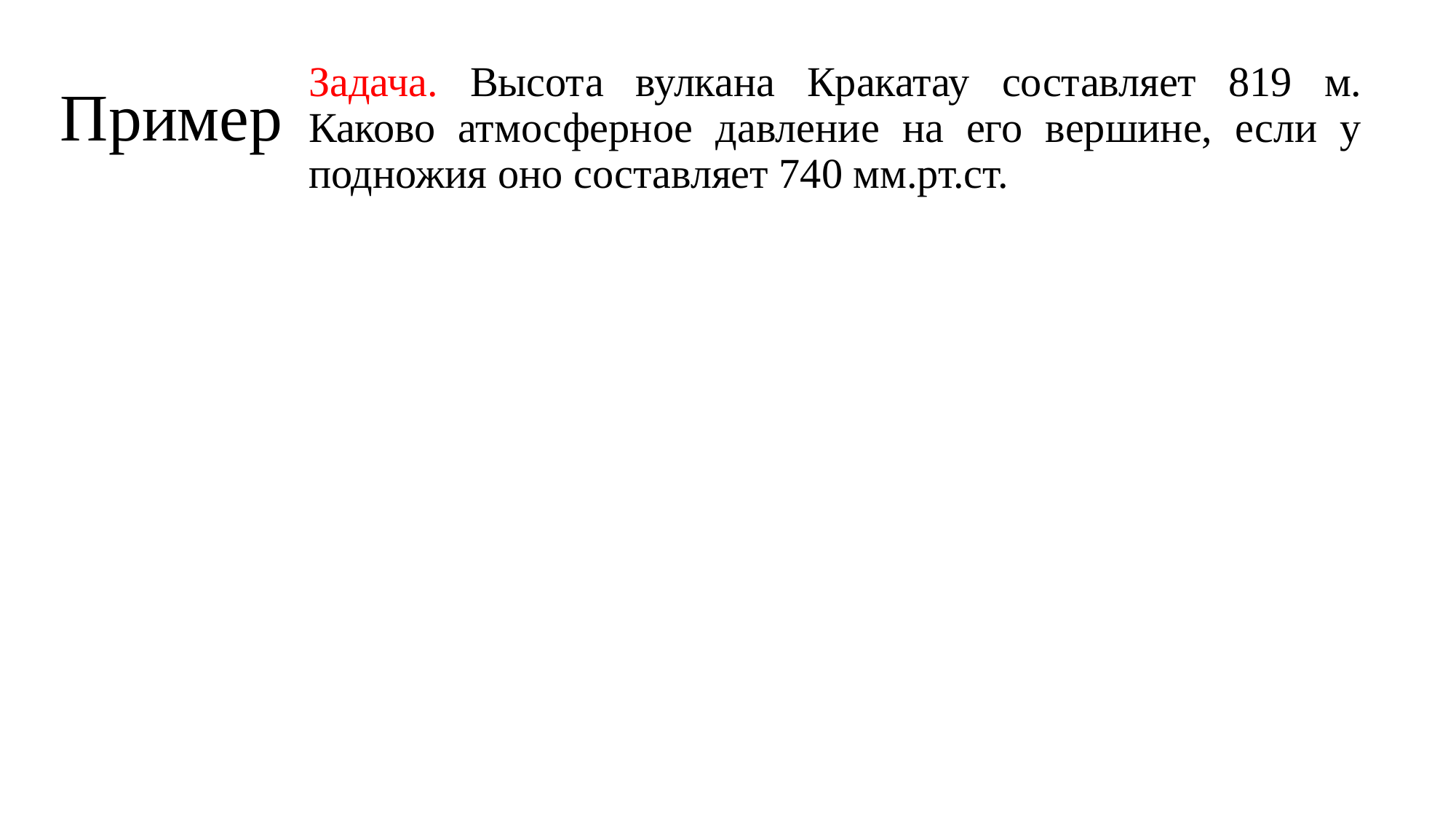

# Пример
Задача. Высота вулкана Кракатау составляет 819 м. Каково атмосферное давление на его вершине, если у подножия оно составляет 740 мм.рт.ст.